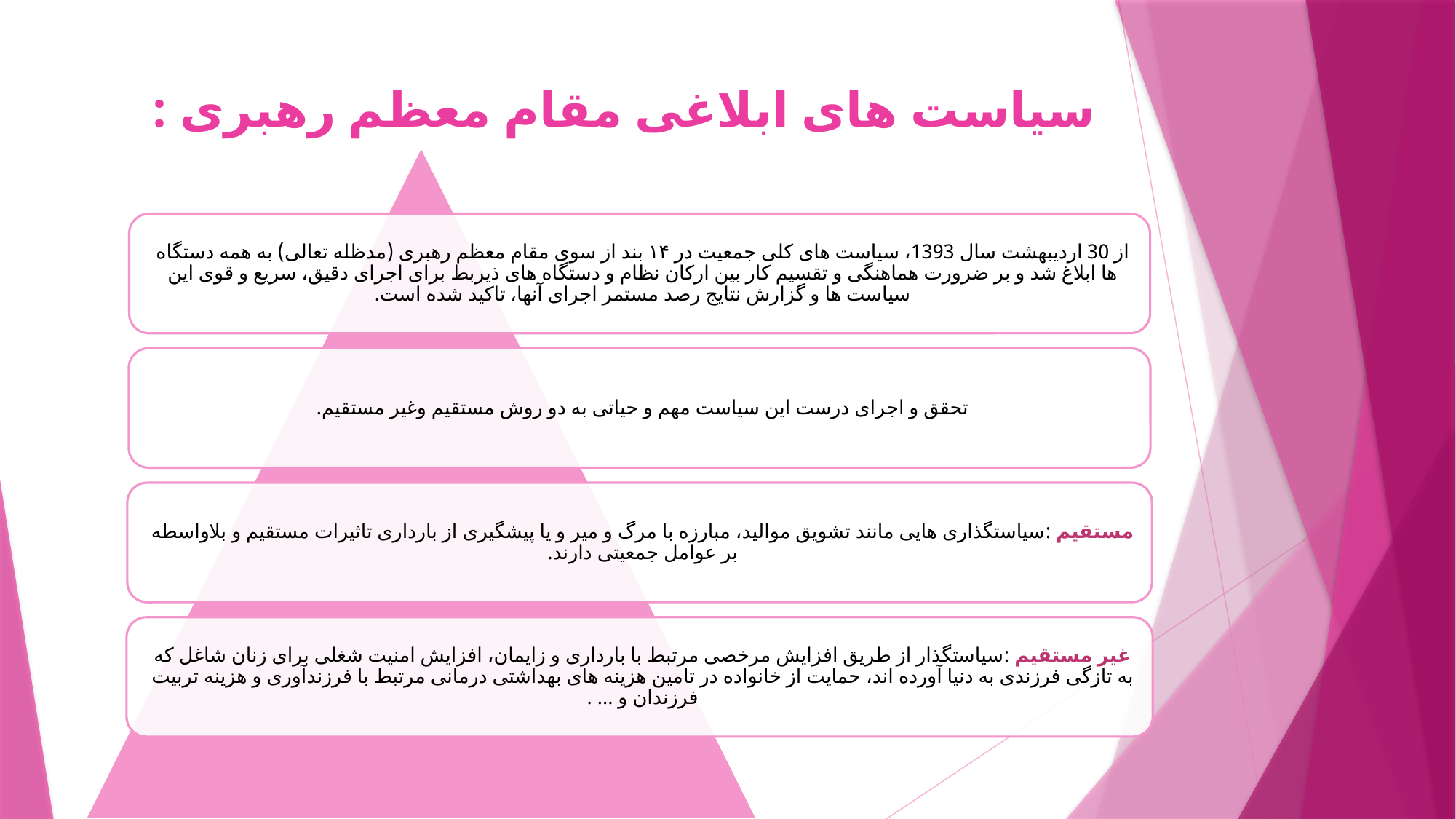

# سیاست های ابلاغی مقام معظم رهبری :
از 30 اردیبهشت سال 1393، سیاست های کلی جمعیت در ۱۴ بند از سوی مقام معظم رهبری (مدظله تعالی) به همه دستگاه ها ابلاغ شد و بر ضرورت هماهنگی و تقسیم کار بین ارکان نظام و دستگاه های ذیربط برای اجرای دقیق، سریع و قوی این سیاست ها و گزارش نتایج رصد مستمر اجرای آنها، تاکید شده است.
تحقق و اجرای درست این سیاست مهم و حیاتی به دو روش مستقیم وغیر مستقیم.
مستقیم :سیاستگذاری هایی مانند تشویق موالید، مبارزه با مرگ و میر و یا پیشگیری از بارداری تاثیرات مستقیم و بلاواسطه بر عوامل جمعیتی دارند.
غیر مستقیم :سیاستگذار از طریق افزایش مرخصی مرتبط با بارداری و زایمان، افزایش امنیت شغلی برای زنان شاغل که به تازگی فرزندی به دنیا آورده اند، حمایت از خانواده در تامین هزینه های بهداشتی درمانی مرتبط با فرزندآوری و هزینه تربیت فرزندان و ... .